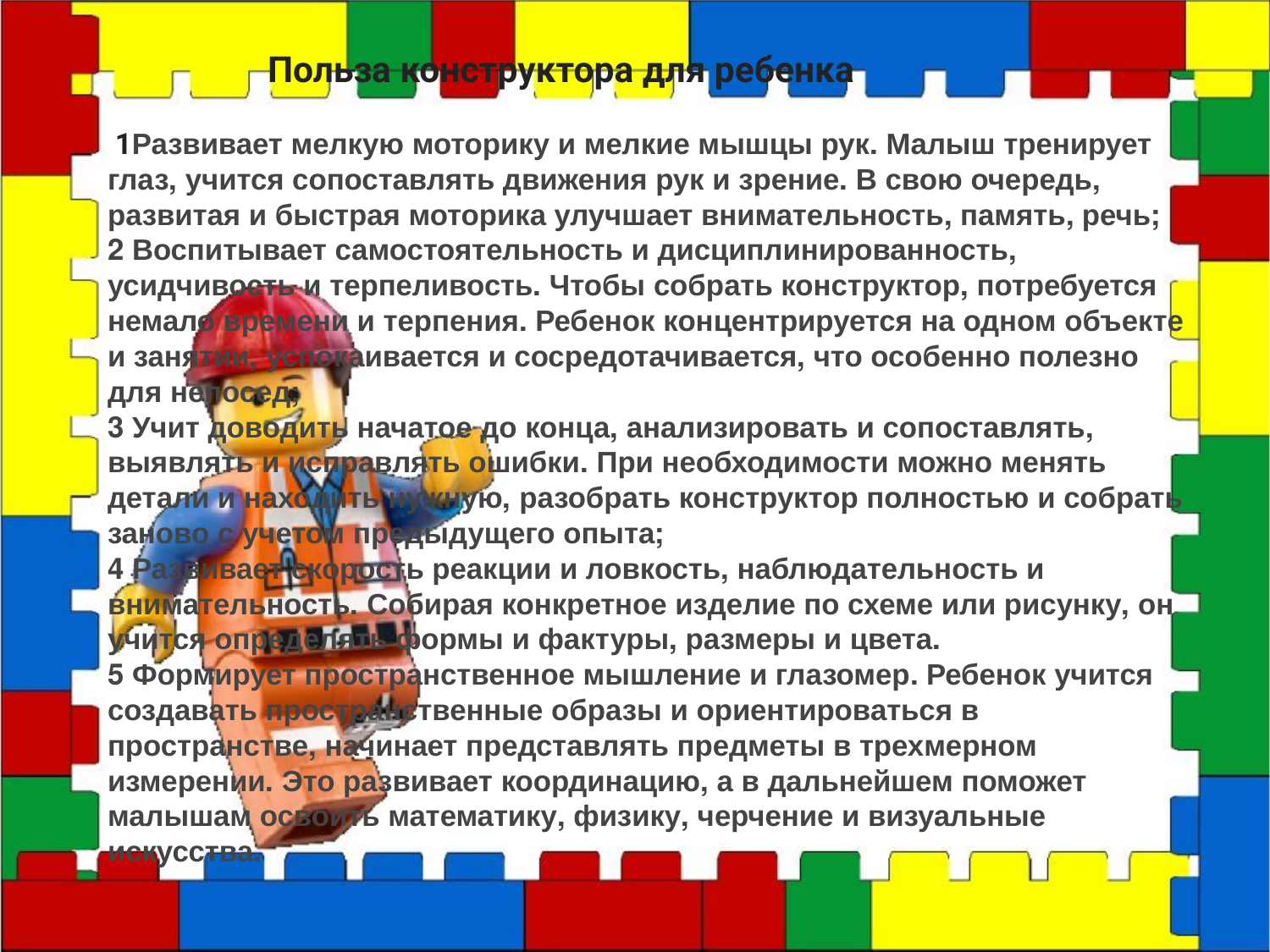

# Польза конструктора для ребенка 1Развивает мелкую моторику и мелкие мышцы рук. Малыш тренирует глаз, учится сопоставлять движения рук и зрение. В свою очередь, развитая и быстрая моторика улучшает внимательность, память, речь; 2 Воспитывает самостоятельность и дисциплинированность, усидчивость и терпеливость. Чтобы собрать конструктор, потребуется немало времени и терпения. Ребенок концентрируется на одном объекте и занятии, успокаивается и сосредотачивается, что особенно полезно для непосед; 3 Учит доводить начатое до конца, анализировать и сопоставлять, выявлять и исправлять ошибки. При необходимости можно менять детали и находить нужную, разобрать конструктор полностью и собрать заново с учетом предыдущего опыта; 4 Развивает скорость реакции и ловкость, наблюдательность и внимательность. Собирая конкретное изделие по схеме или рисунку, он учится определять формы и фактуры, размеры и цвета. 5 Формирует пространственное мышление и глазомер. Ребенок учится создавать пространственные образы и ориентироваться в пространстве, начинает представлять предметы в трехмерном измерении. Это развивает координацию, а в дальнейшем поможет малышам освоить математику, физику, черчение и визуальные искусства.